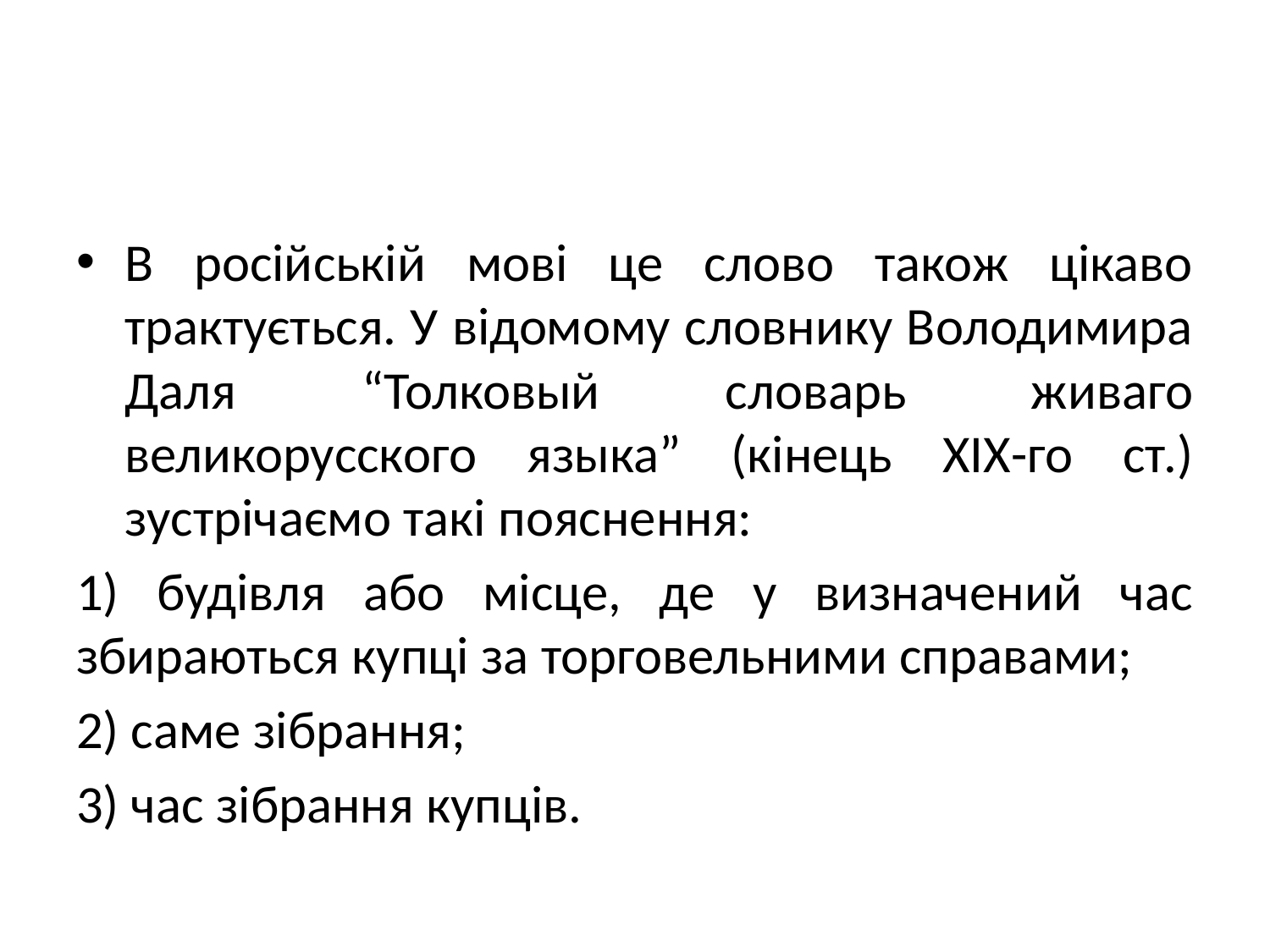

#
В російській мові це слово також цікаво трактується. У відомому словнику Володимира Даля “Толковый словарь живаго великорусского языка” (кінець ХІХ-го ст.) зустрічаємо такі пояснення:
1) будівля або місце, де у визначений час збираються купці за торговельними справами;
2) саме зібрання;
3) час зібрання купців.